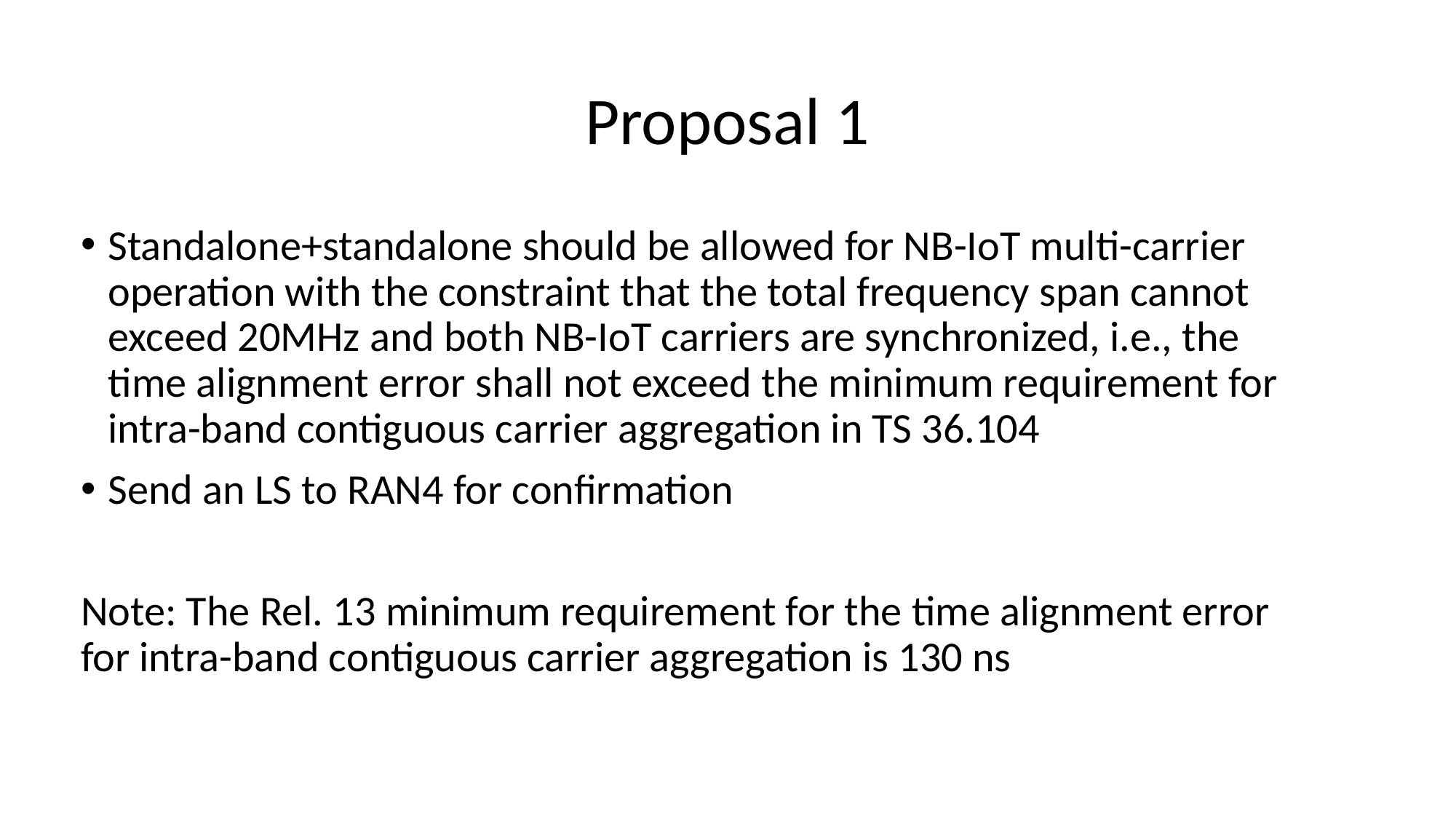

# Proposal 1
Standalone+standalone should be allowed for NB-IoT multi-carrier operation with the constraint that the total frequency span cannot exceed 20MHz and both NB-IoT carriers are synchronized, i.e., the time alignment error shall not exceed the minimum requirement for intra-band contiguous carrier aggregation in TS 36.104
Send an LS to RAN4 for confirmation

Note: The Rel. 13 minimum requirement for the time alignment error for intra-band contiguous carrier aggregation is 130 ns